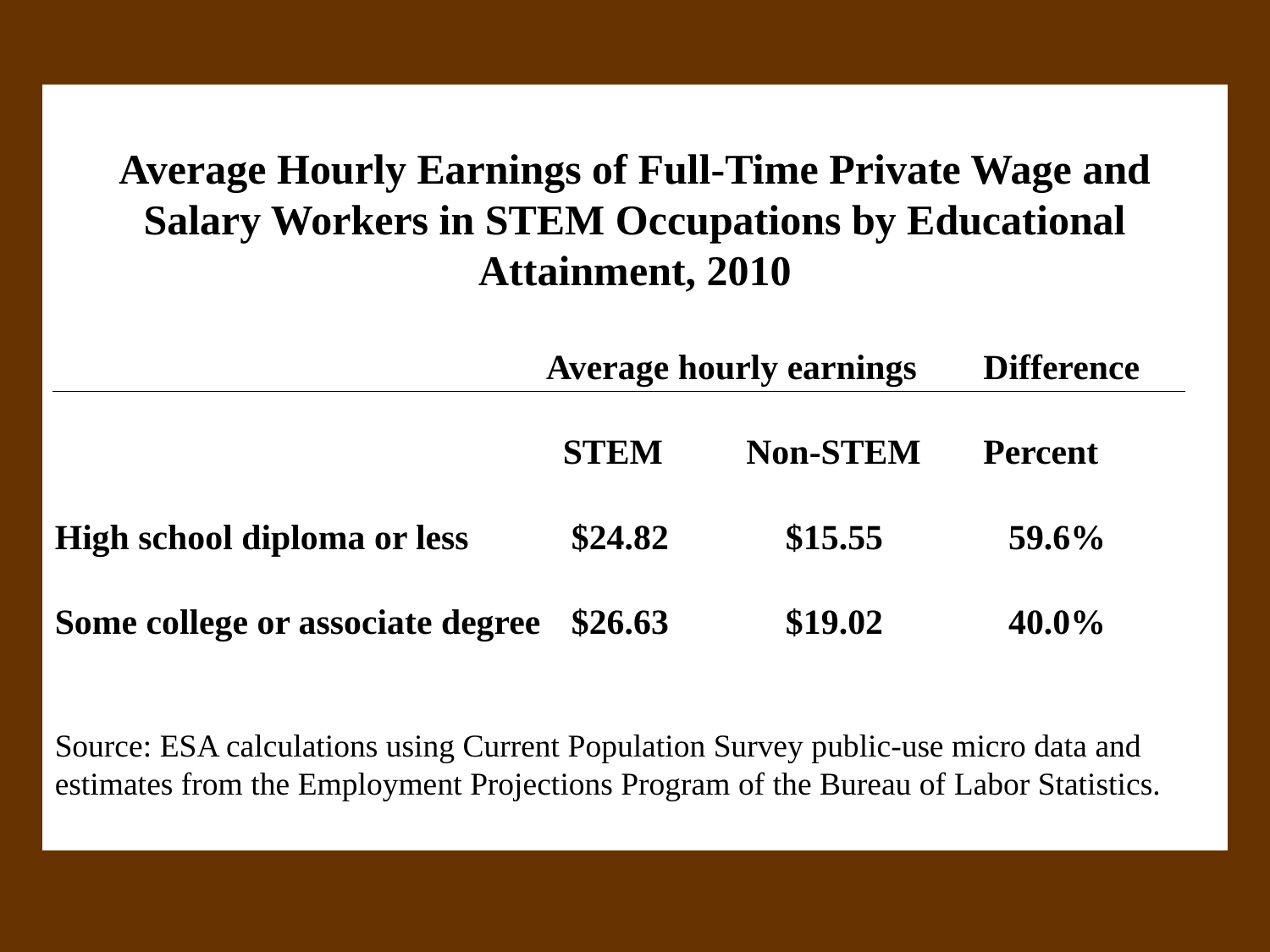

Average Hourly Earnings of Full-Time Private Wage and Salary Workers in STEM Occupations by Educational Attainment, 2010

	Average hourly earnings	Difference

	STEM	Non-STEM	Percent

High school diploma or less	$24.82	$15.55	59.6%

Some college or associate degree	$26.63	$19.02	40.0%

Source: ESA calculations using Current Population Survey public-use micro data and estimates from the Employment Projections Program of the Bureau of Labor Statistics.